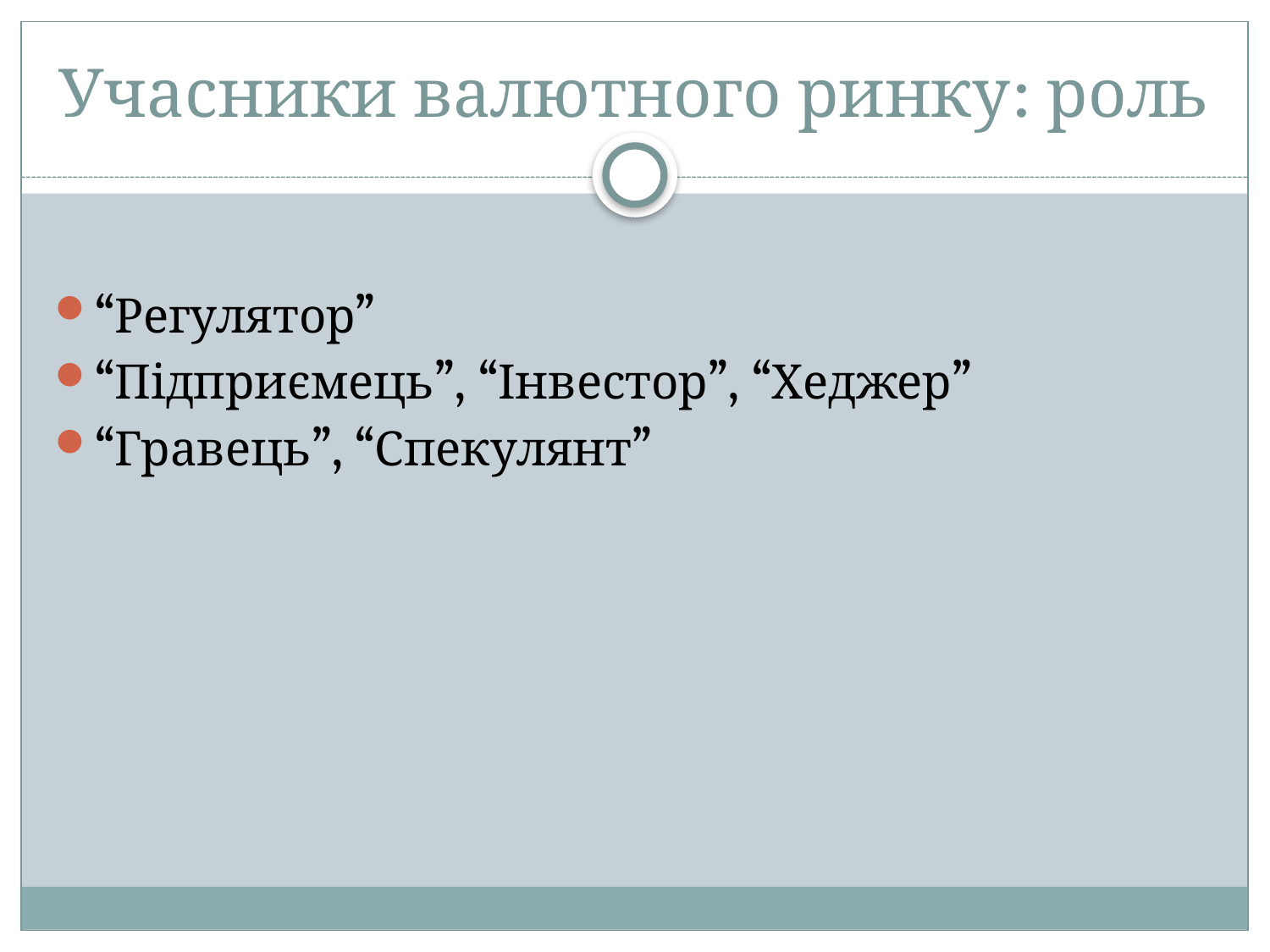

# Учасники валютного ринку: роль

“Регулятор”
“Підприємець”, “Інвестор”, “Хеджер”
“Гравець”, “Спекулянт”